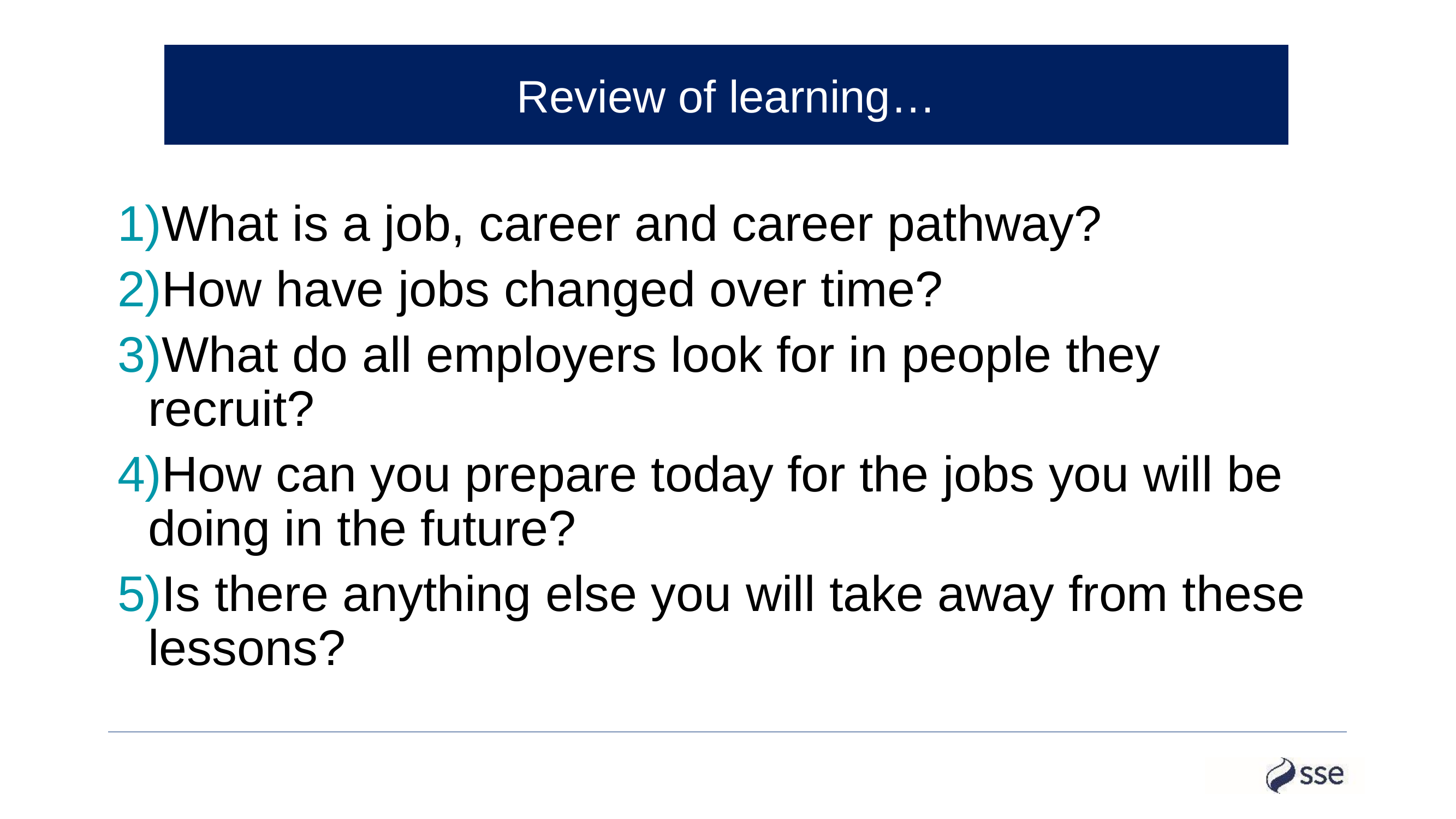

Review of learning…
What is a job, career and career pathway?
How have jobs changed over time?
What do all employers look for in people they recruit?
How can you prepare today for the jobs you will be doing in the future?
Is there anything else you will take away from these lessons?